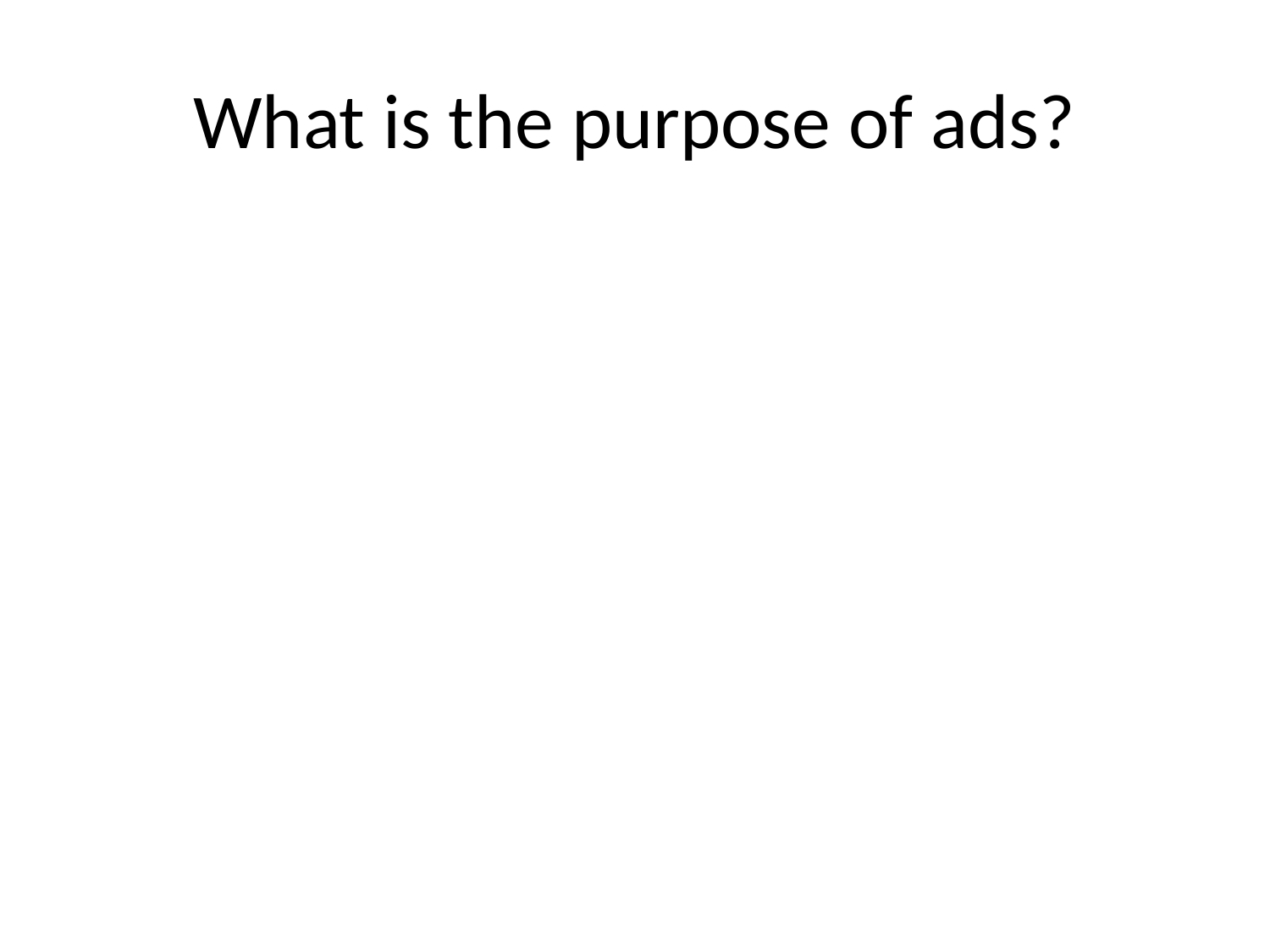

# What is the purpose of ads?